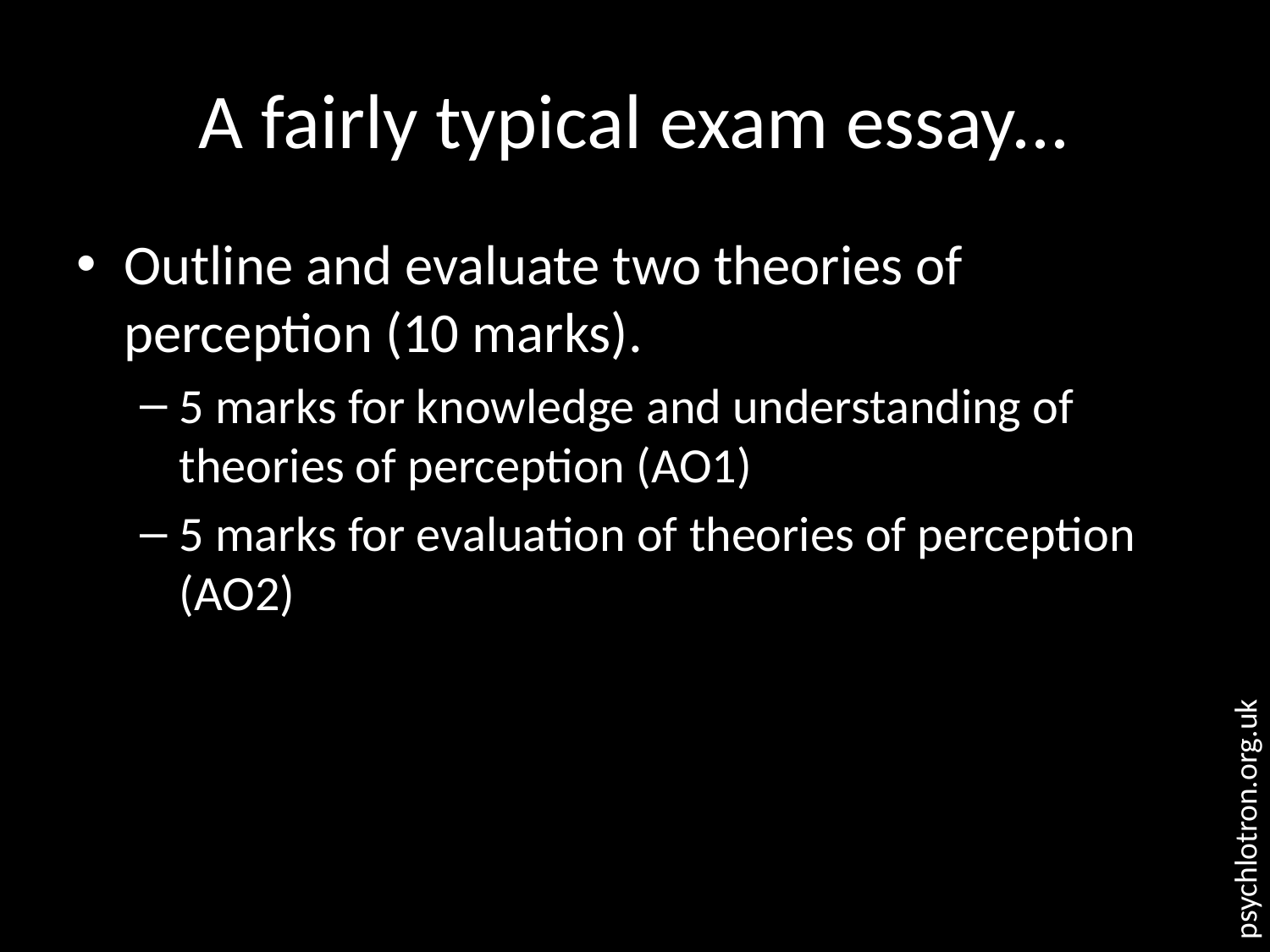

# A fairly typical exam essay...
Outline and evaluate two theories of perception (10 marks).
5 marks for knowledge and understanding of theories of perception (AO1)
5 marks for evaluation of theories of perception (AO2)